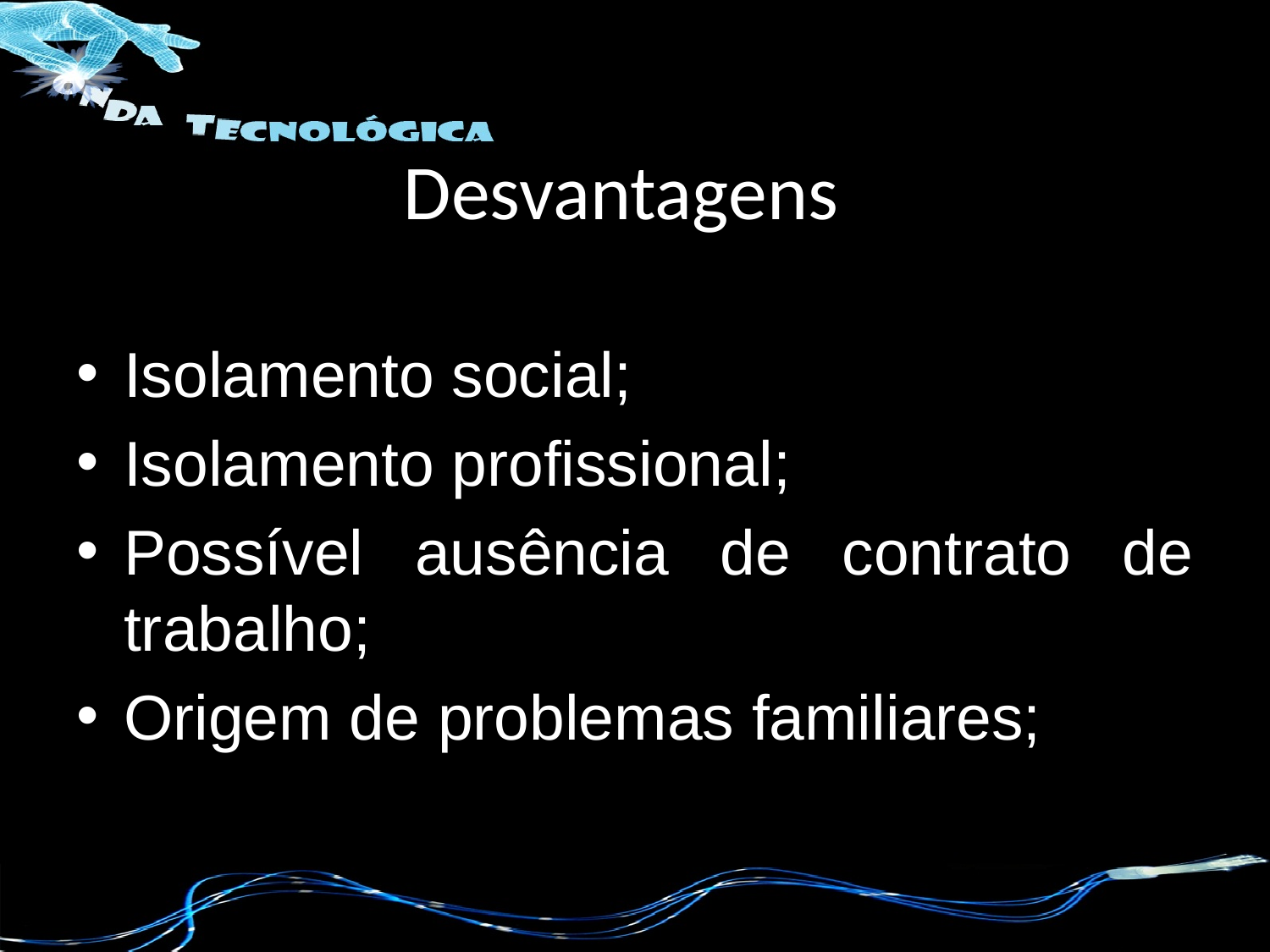

# Desvantagens
Isolamento social;
Isolamento profissional;
Possível ausência de contrato de trabalho;
Origem de problemas familiares;